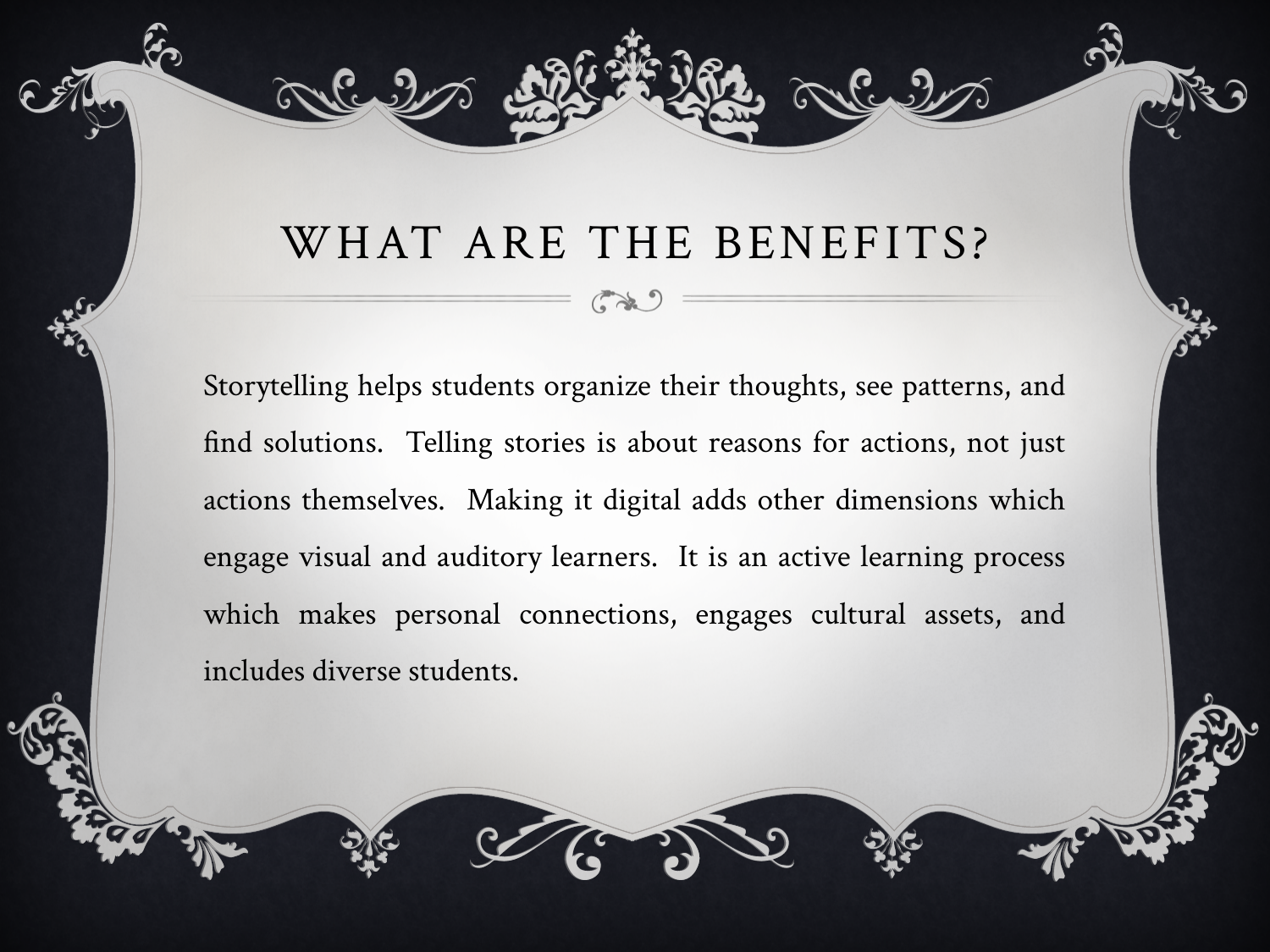

# What are the Benefits?
Storytelling helps students organize their thoughts, see patterns, and find solutions.  Telling stories is about reasons for actions, not just actions themselves.  Making it digital adds other dimensions which engage visual and auditory learners.  It is an active learning process which makes personal connections, engages cultural assets, and includes diverse students.